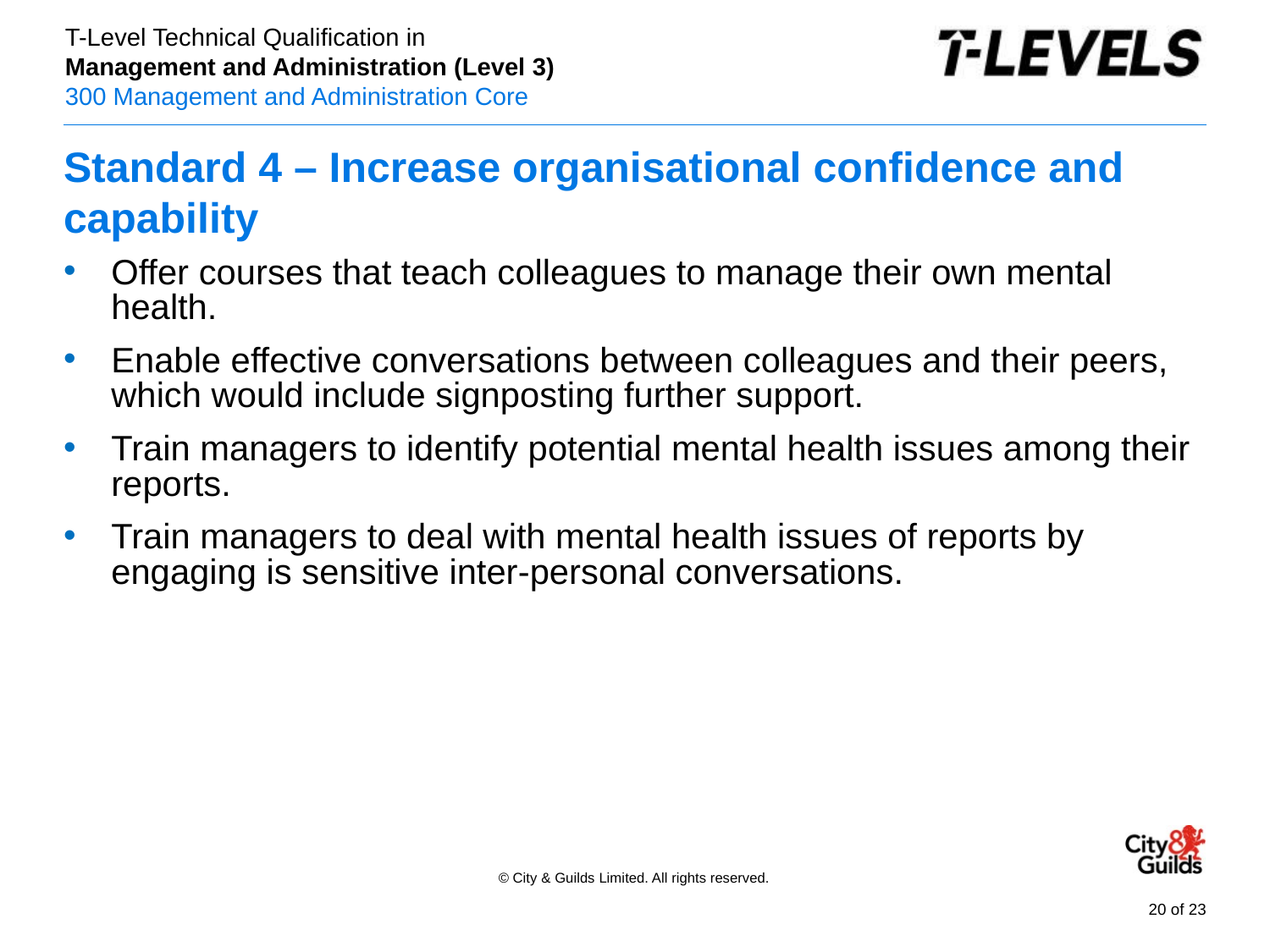

# Standard 4 – Increase organisational confidence and capability
Offer courses that teach colleagues to manage their own mental health.
Enable effective conversations between colleagues and their peers, which would include signposting further support.
Train managers to identify potential mental health issues among their reports.
Train managers to deal with mental health issues of reports by engaging is sensitive inter-personal conversations.